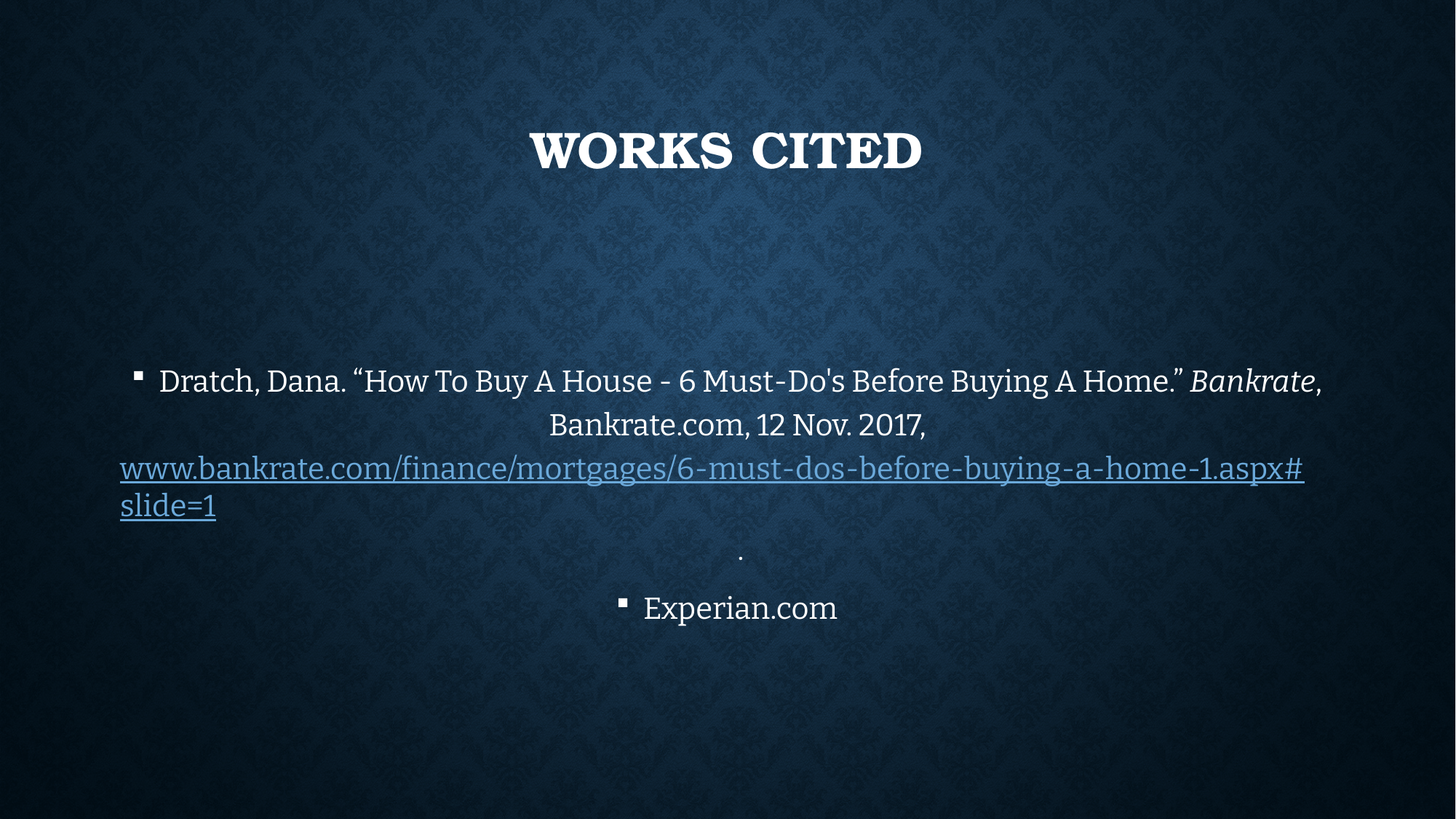

# Works Cited
Dratch, Dana. “How To Buy A House - 6 Must-Do's Before Buying A Home.” Bankrate, Bankrate.com, 12 Nov. 2017, www.bankrate.com/finance/mortgages/6-must-dos-before-buying-a-home-1.aspx#slide=1.
Experian.com